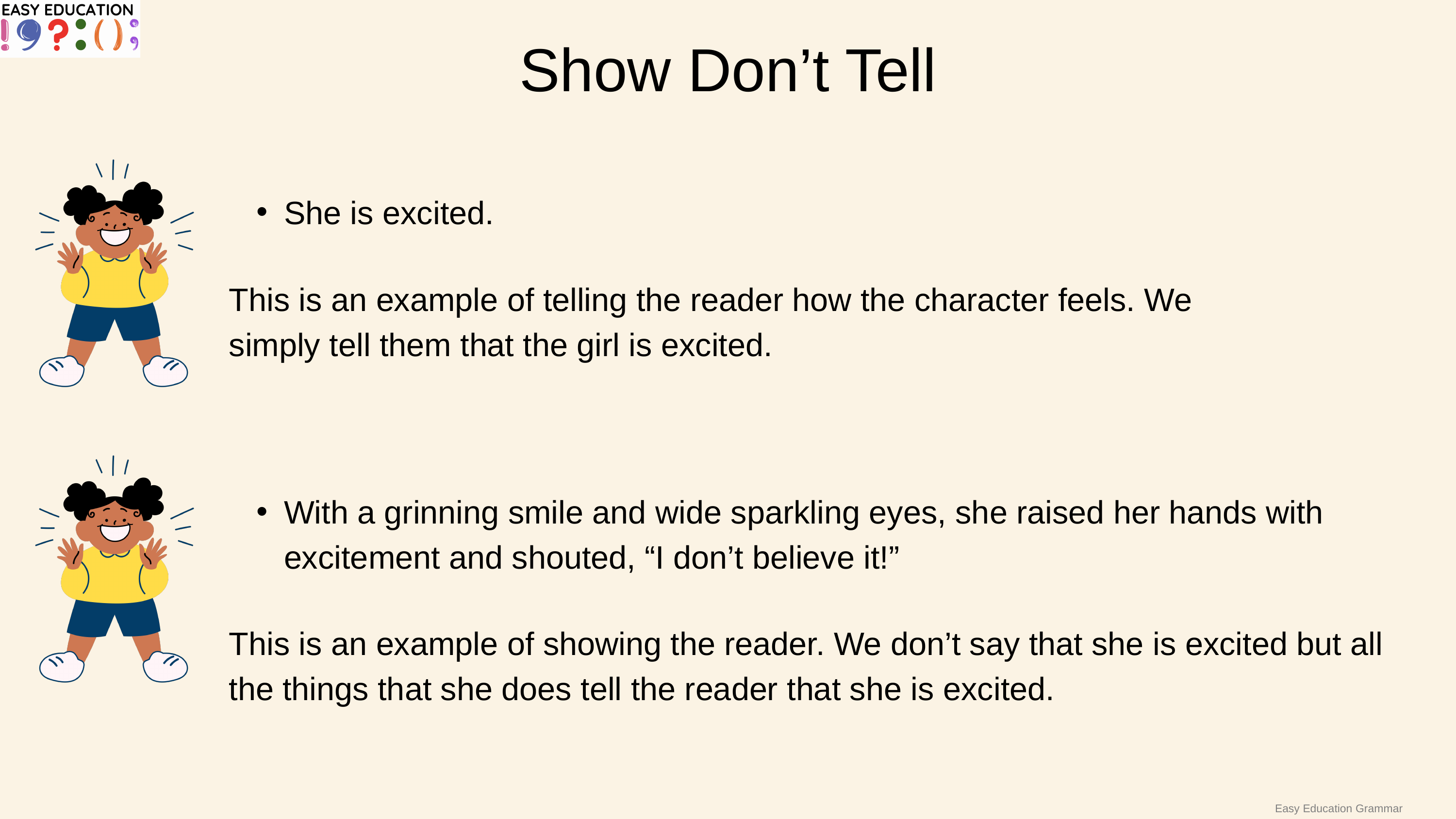

Show Don’t Tell

She is excited.
This is an example of telling the reader how the character feels. We simply tell them that the girl is excited.

With a grinning smile and wide sparkling eyes, she raised her hands with excitement and shouted, “I don’t believe it!”
This is an example of showing the reader. We don’t say that she is excited but all the things that she does tell the reader that she is excited.